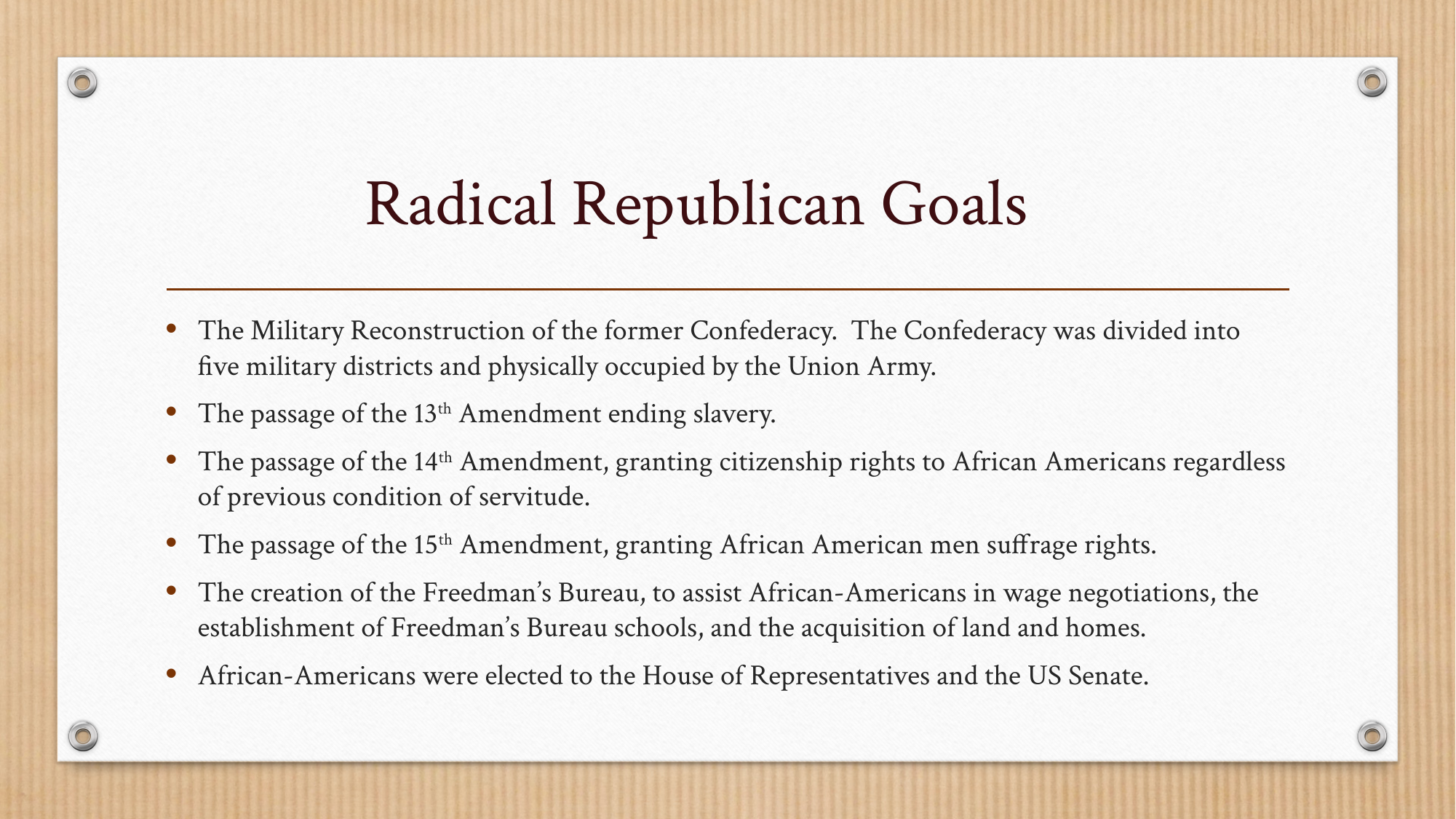

# Radical Republican Goals
The Military Reconstruction of the former Confederacy.  The Confederacy was divided into five military districts and physically occupied by the Union Army.
The passage of the 13th Amendment ending slavery.
The passage of the 14th Amendment, granting citizenship rights to African Americans regardless of previous condition of servitude.
The passage of the 15th Amendment, granting African American men suffrage rights.
The creation of the Freedman’s Bureau, to assist African-Americans in wage negotiations, the establishment of Freedman’s Bureau schools, and the acquisition of land and homes.
African-Americans were elected to the House of Representatives and the US Senate.